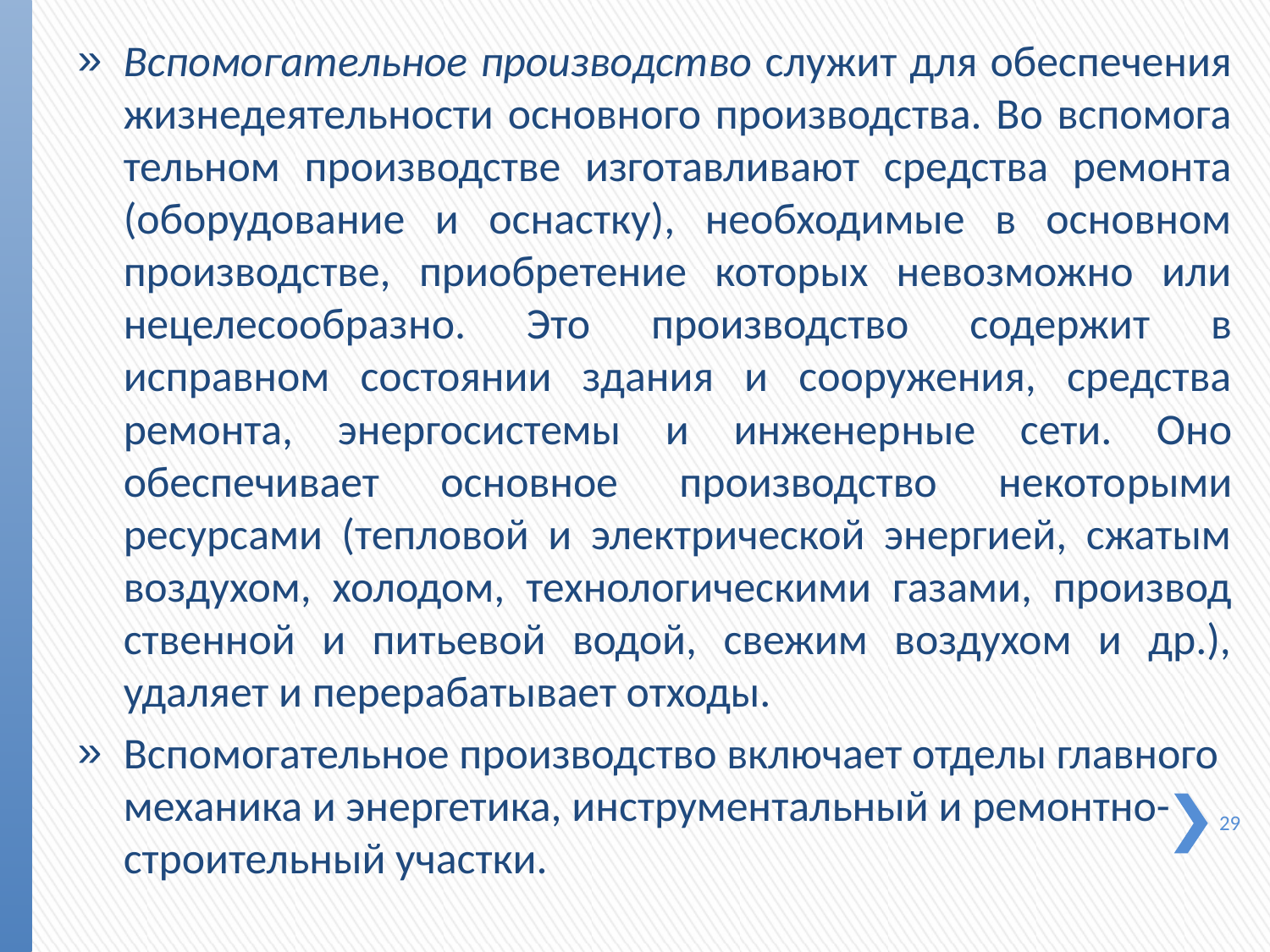

Вспомогательное производство служит для обеспечения жизнедеятельности основного производства. Во вспомога­тельном производстве изготавливают средства ремонта (обо­рудование и оснастку), необходимые в основном производ­стве, приобретение которых невозможно или нецелесообраз­но. Это производство содержит в исправном состоянии здания и сооружения, средства ремонта, энергосистемы и инженер­ные сети. Оно обеспечивает основное производство некото­рыми ресурсами (тепловой и электрической энергией, сжатым воздухом, холодом, технологическими газами, производ­ственной и питьевой водой, свежим воздухом и др.), удаляет и перерабатывает отходы.
Вспомогательное производство включает отделы главного механика и энергетика, инструментальный и ремонтно- строительный участки.

29